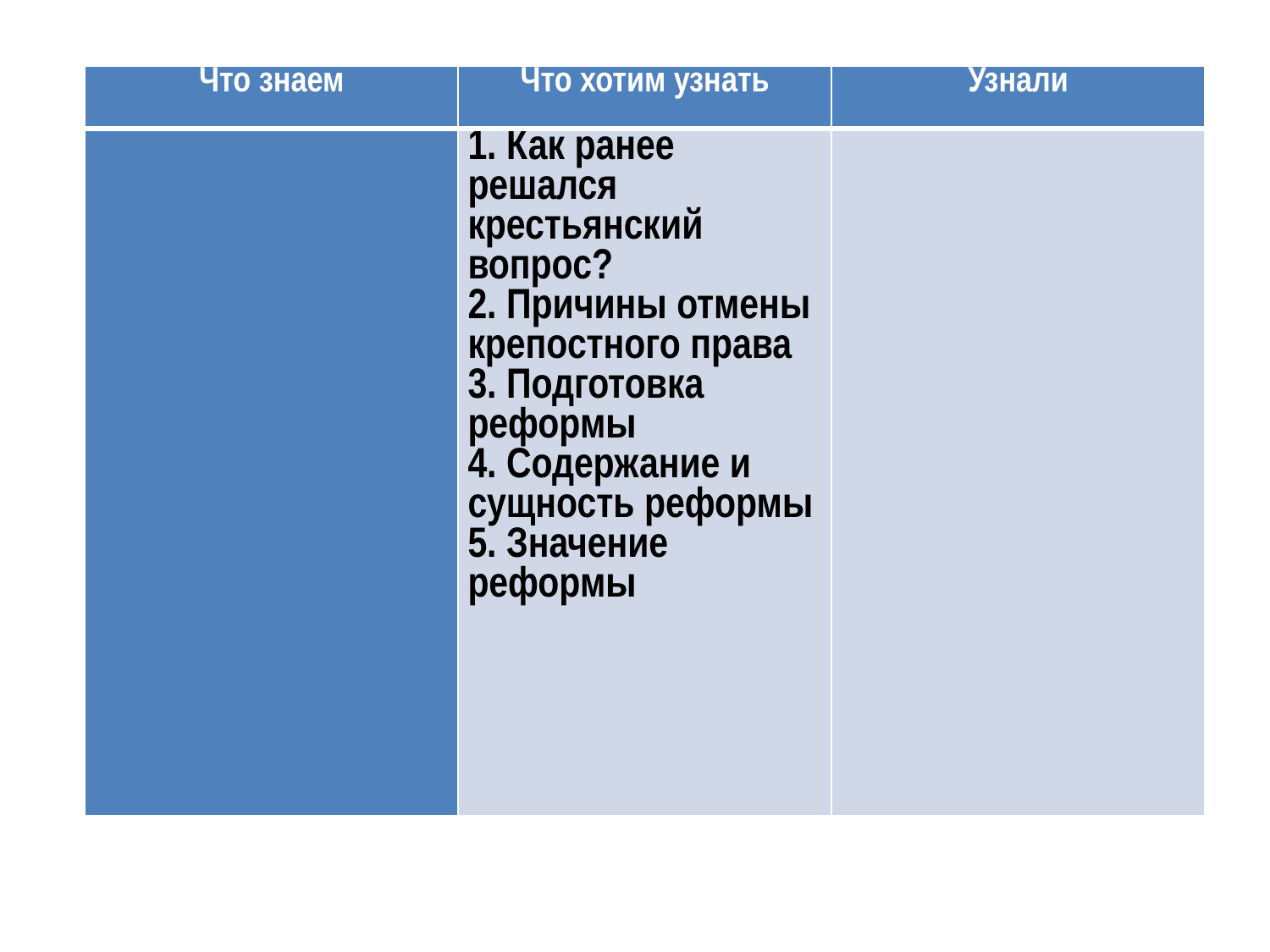

#
| Что знаем | Что хотим узнать | Узнали |
| --- | --- | --- |
|  | 1. Как ранее решался крестьянский вопрос? 2. Причины отмены крепостного права 3. Подготовка реформы 4. Содержание и сущность реформы 5. Значение реформы |  |